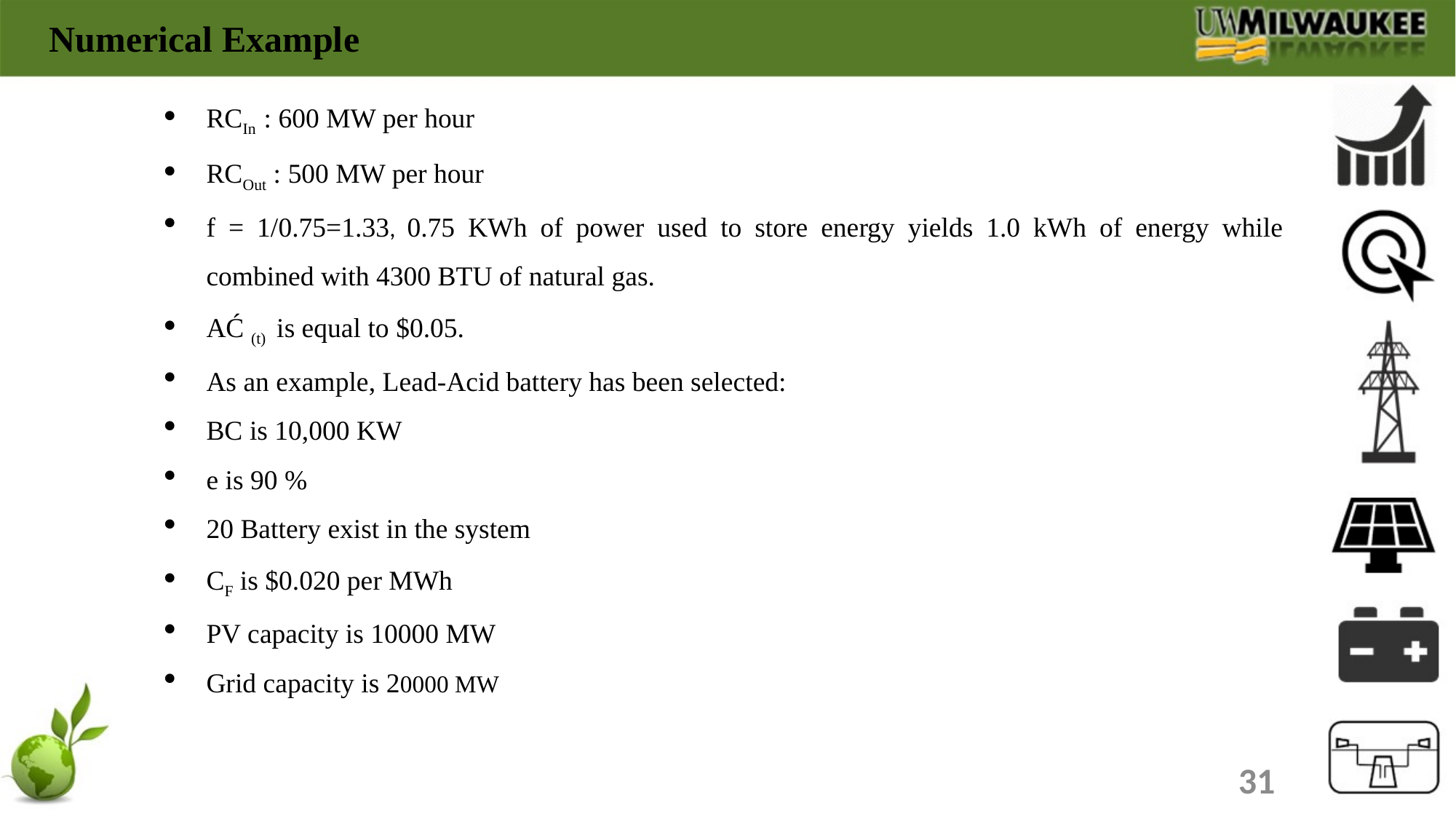

Numerical Example
RCIn  : 600 MW per hour
RCOut : 500 MW per hour
f = 1/0.75=1.33, 0.75 KWh of power used to store energy yields 1.0 kWh of energy while combined with 4300 BTU of natural gas.
AĆ (t)  is equal to $0.05.
As an example, Lead-Acid battery has been selected:
BC is 10,000 KW
e is 90 %
20 Battery exist in the system
CF is $0.020 per MWh
PV capacity is 10000 MW
Grid capacity is 20000 MW
31